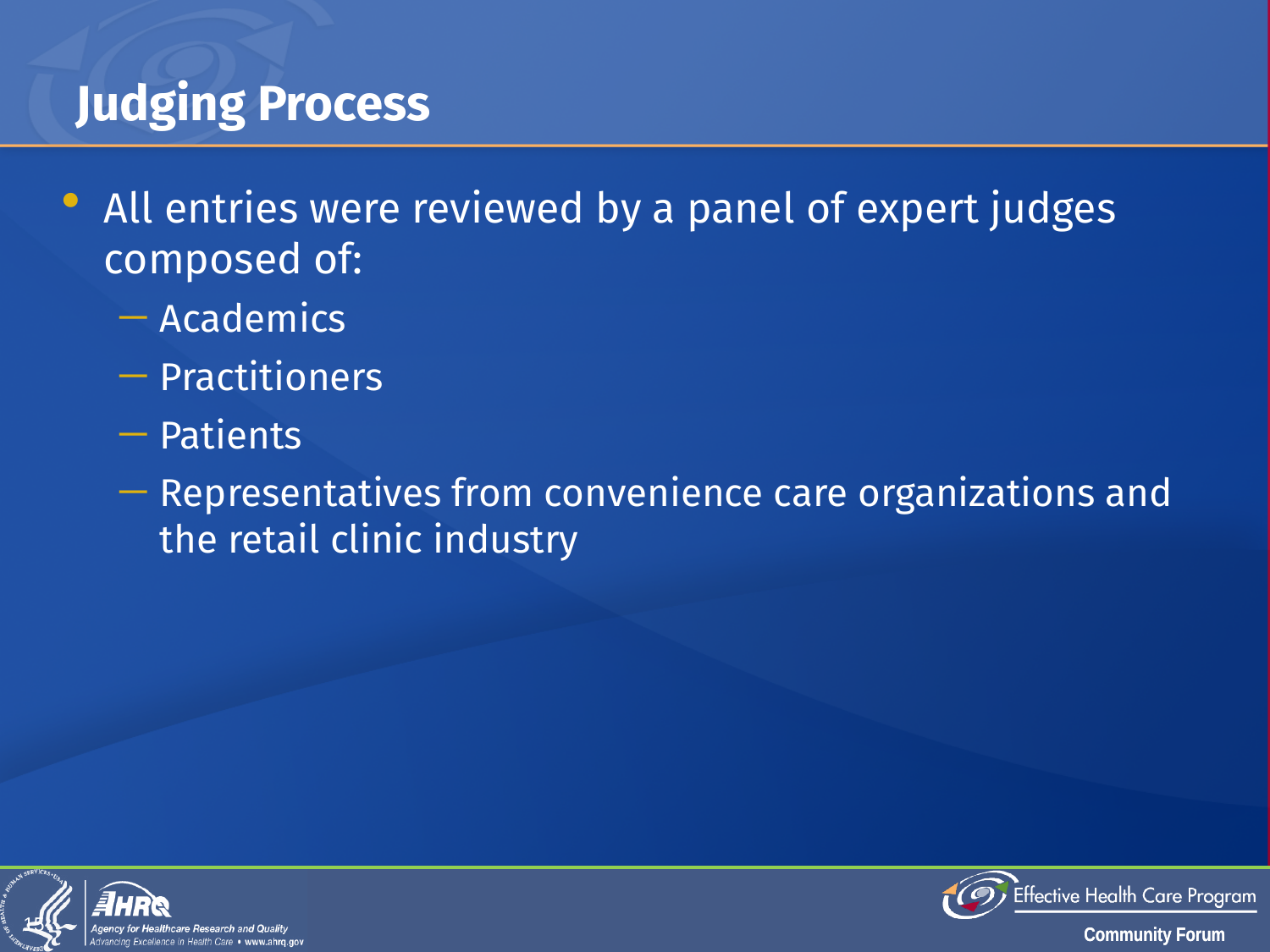

# Judging Process
All entries were reviewed by a panel of expert judges composed of:
Academics
Practitioners
Patients
Representatives from convenience care organizations and the retail clinic industry
15